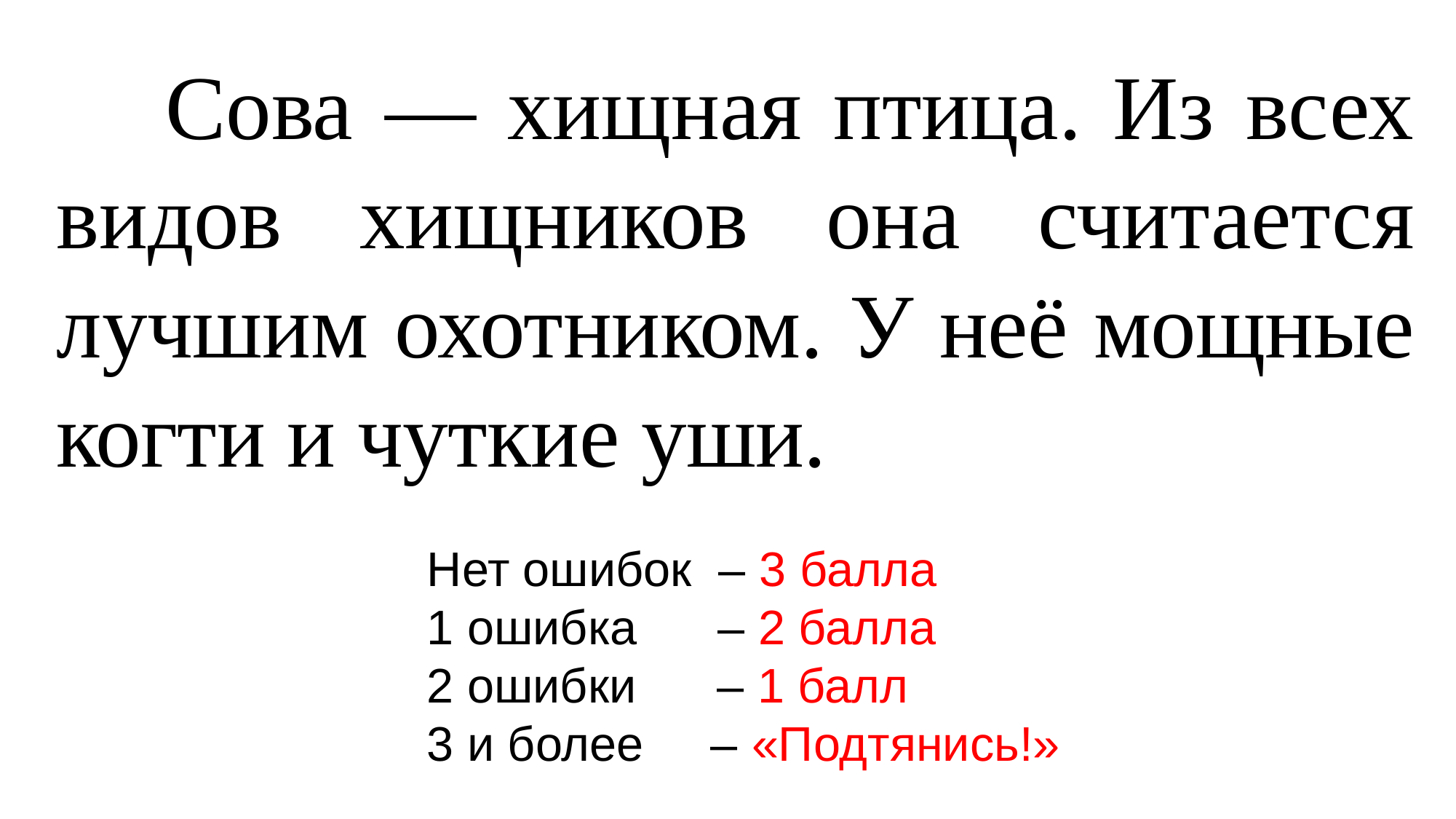

Сова — хищная птица. Из всех видов хищников она считается лучшим охотником. У неё мощные когти и чуткие уши.
Нет ошибок  – 3 балла
1 ошибка      – 2 балла
2 ошибки      – 1 балл
3 и более     – «Подтянись!»